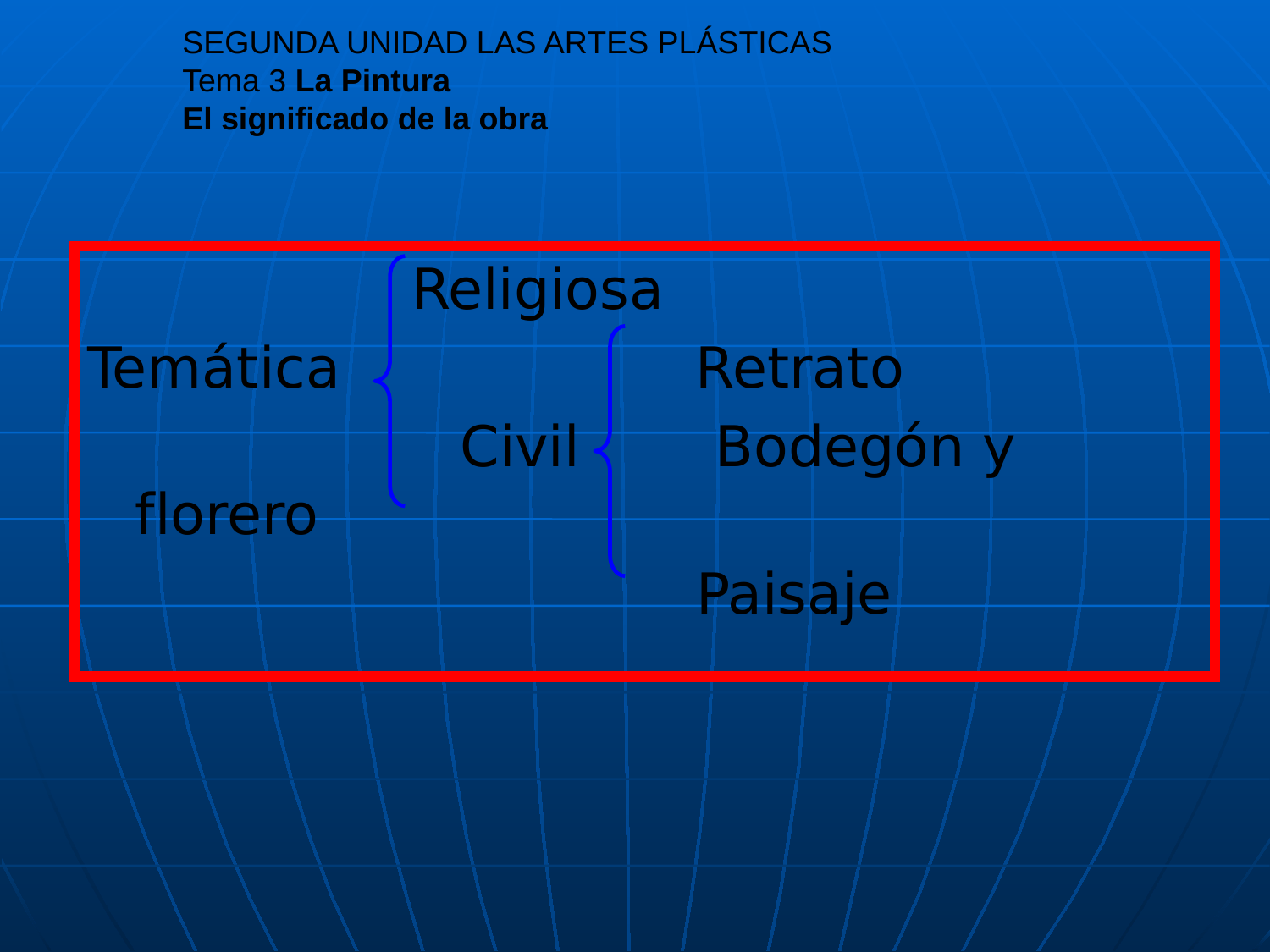

# SEGUNDA UNIDAD LAS ARTES PLÁSTICAS Tema 3 La Pintura El significado de la obra
                  Religiosa
Temática   	          Retrato
		           Civil	    Bodegón y florero
				          Paisaje